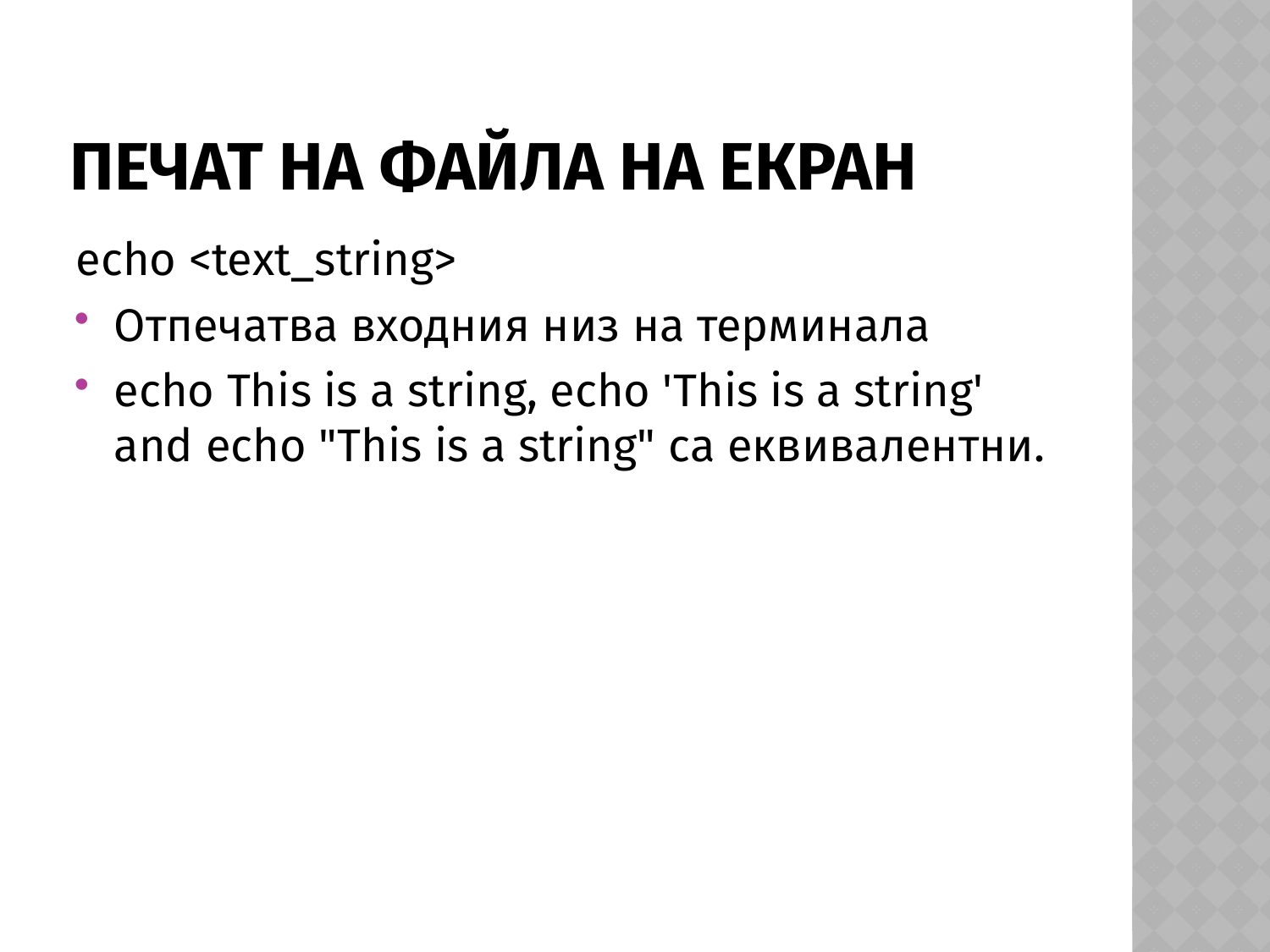

# Печат на файла на екран
echo <text_string>
Отпечатва входния низ на терминала
echo This is a string, echo 'This is a string' and echo "This is a string" са еквивалентни.